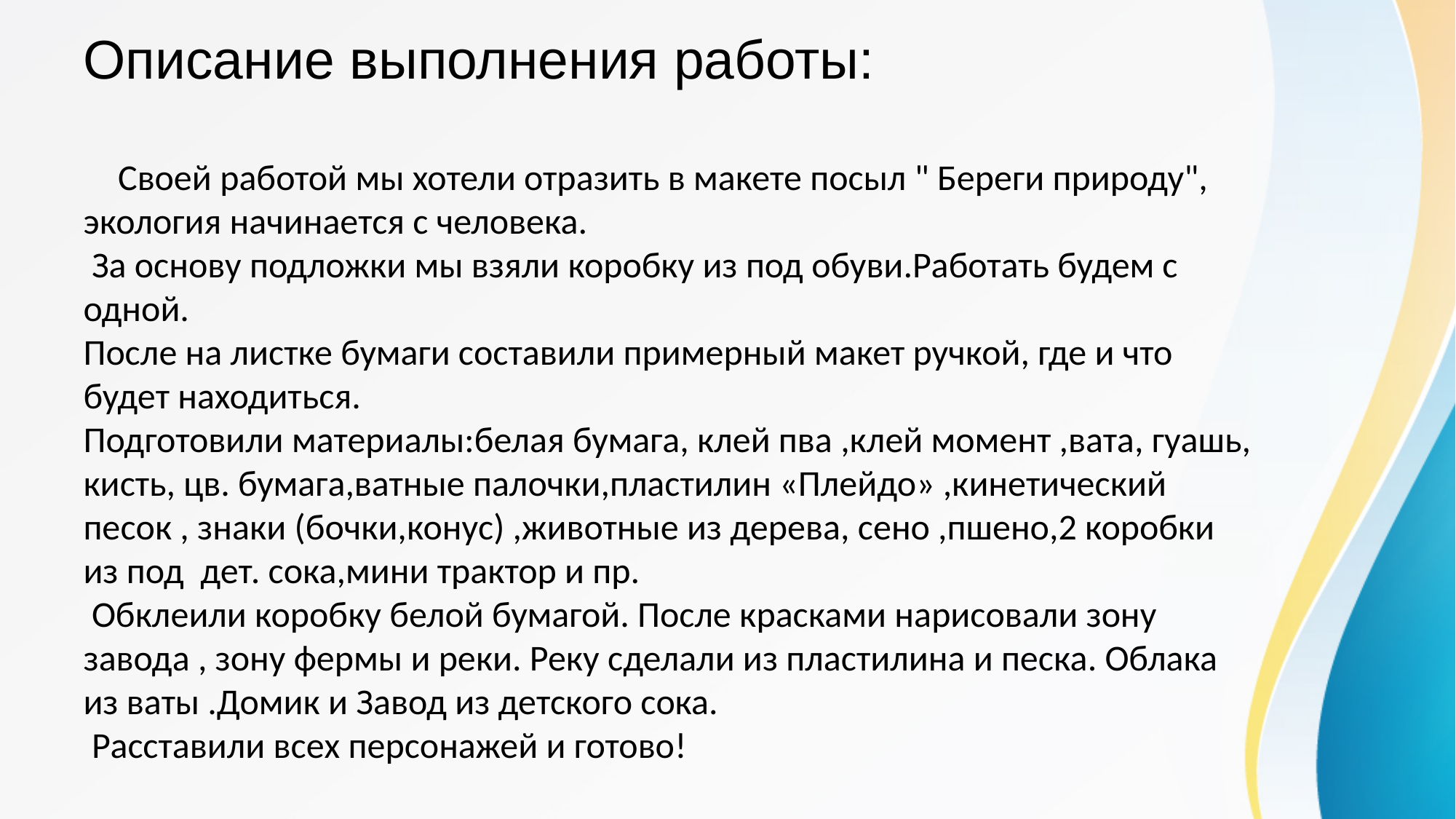

# Описание выполнения работы:
     Своей работой мы хотели отразить в макете посыл " Береги природу", экология начинается с человека.
 За основу подложки мы взяли коробку из под обуви.Работать будем с одной. После на листке бумаги составили примерный макет ручкой, где и что будет находиться.Подготовили материалы:белая бумага, клей пва ,клей момент ,вата, гуашь, кисть, цв. бумага,ватные палочки,пластилин «Плейдо» ,кинетический песок , знаки (бочки,конус) ,животные из дерева, сено ,пшено,2 коробки из под  дет. сока,мини трактор и пр.
 Обклеили коробку белой бумагой. После красками нарисовали зону завода , зону фермы и реки. Реку сделали из пластилина и песка. Облака из ваты .Домик и Завод из детского сока.
 Расставили всех персонажей и готово!